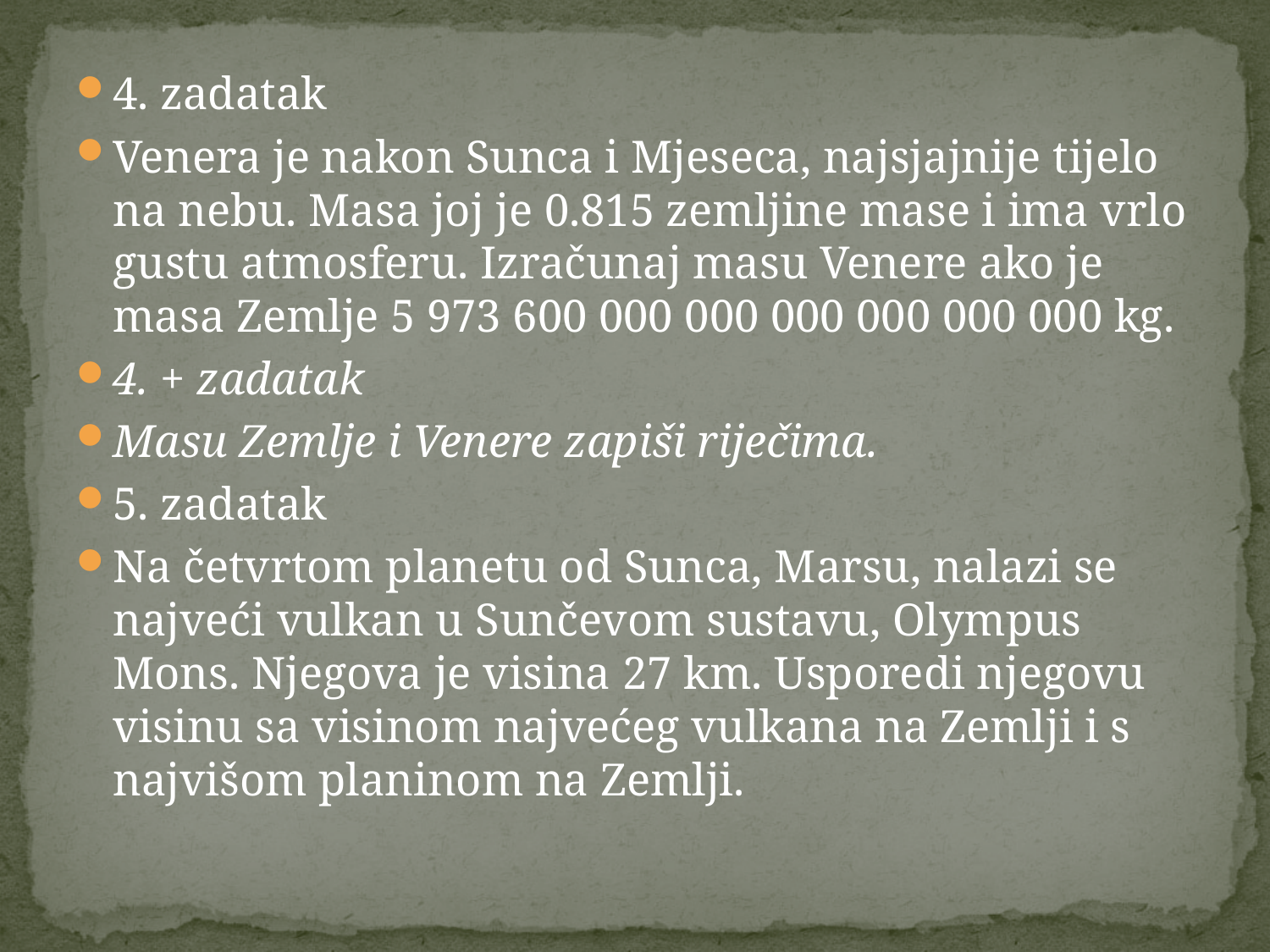

4. zadatak
Venera je nakon Sunca i Mjeseca, najsjajnije tijelo na nebu. Masa joj je 0.815 zemljine mase i ima vrlo gustu atmosferu. Izračunaj masu Venere ako je masa Zemlje 5 973 600 000 000 000 000 000 000 kg.
4. + zadatak
Masu Zemlje i Venere zapiši riječima.
5. zadatak
Na četvrtom planetu od Sunca, Marsu, nalazi se najveći vulkan u Sunčevom sustavu, Olympus Mons. Njegova je visina 27 km. Usporedi njegovu visinu sa visinom najvećeg vulkana na Zemlji i s najvišom planinom na Zemlji.